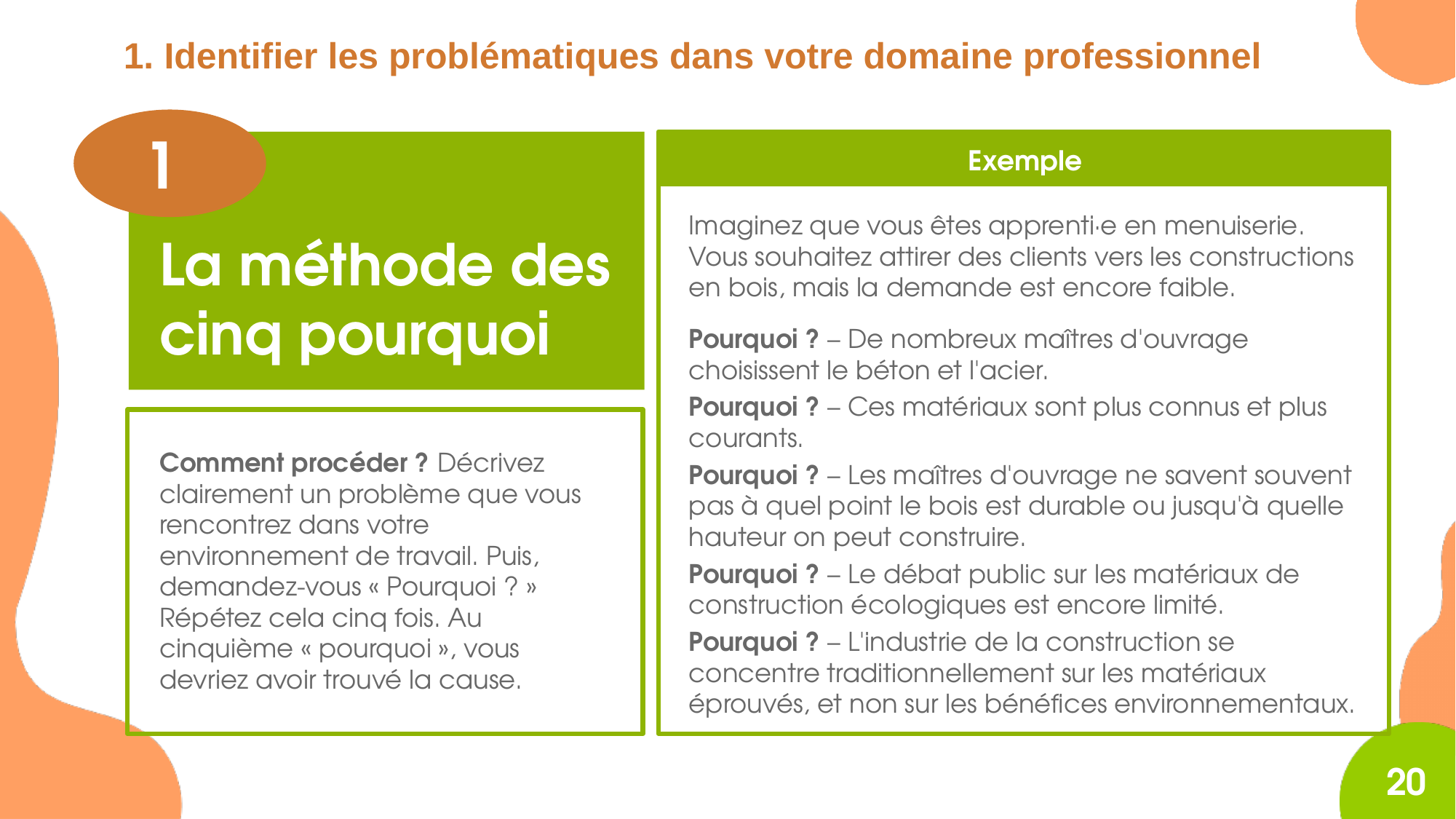

1. Identifier les problématiques dans votre domaine professionnel
1

Exemple

Imaginez que vous êtes apprenti·e en menuiserie. Vous souhaitez attirer des clients vers les constructions en bois, mais la demande est encore faible.

Pourquoi ? – De nombreux maîtres d'ouvrage choisissent le béton et l'acier.
Pourquoi ? – Ces matériaux sont plus connus et plus courants.
Pourquoi ? – Les maîtres d'ouvrage ne savent souvent pas à quel point le bois est durable ou jusqu'à quelle hauteur on peut construire.
Pourquoi ? – Le débat public sur les matériaux de construction écologiques est encore limité.
Pourquoi ? – L'industrie de la construction se concentre traditionnellement sur les matériaux éprouvés, et non sur les bénéfices environnementaux.
La méthode des cinq pourquoi

Comment procéder ? Décrivez clairement un problème que vous rencontrez dans votre environnement de travail. Puis, demandez-vous « Pourquoi ? » Répétez cela cinq fois. Au cinquième « pourquoi », vous devriez avoir trouvé la cause.
20